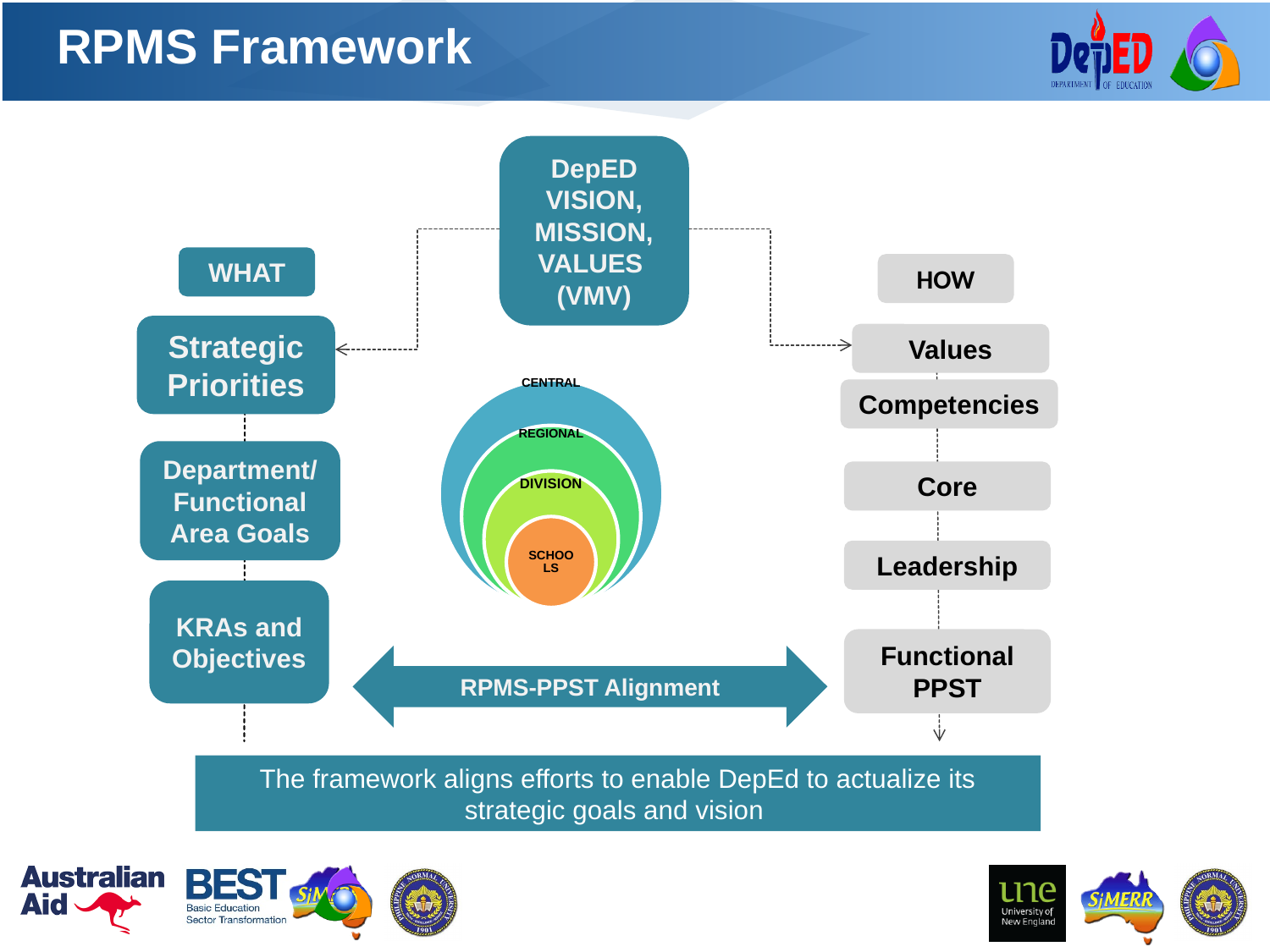

RPMS Framework
DepED
VISION, MISSION, VALUES
(VMV)
Strategic Priorities
Values
Competencies
CENTRAL
REGIONAL
DIVISION
SCHOOLS
Department/ Functional Area Goals

KRAs and Objectives

The framework aligns efforts to enable DepEd to actualize its strategic goals and vision
WHAT
HOW
Core
Leadership
Functional
PPST
RPMS-PPST Alignment